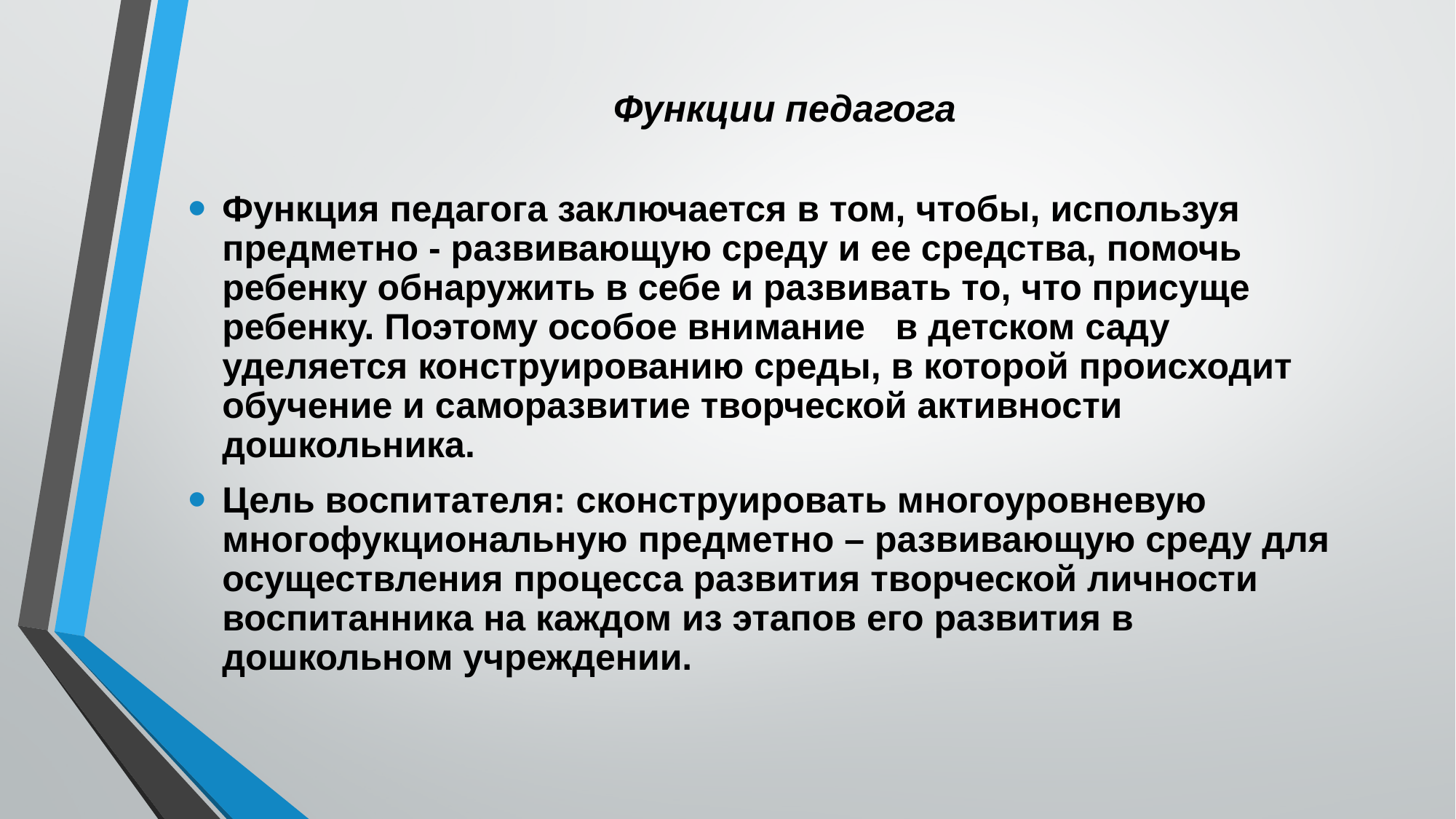

# Функции педагога
Функция педагога заключается в том, чтобы, используя предметно - развивающую среду и ее средства, помочь ребенку обнаружить в себе и развивать то, что присуще ребенку. Поэтому особое внимание   в детском саду уделяется конструированию среды, в которой происходит  обучение и саморазвитие творческой активности дошкольника.
Цель воспитателя: сконструировать многоуровневую многофукциональную предметно – развивающую среду для осуществления процесса развития творческой личности воспитанника на каждом из этапов его развития в дошкольном учреждении.